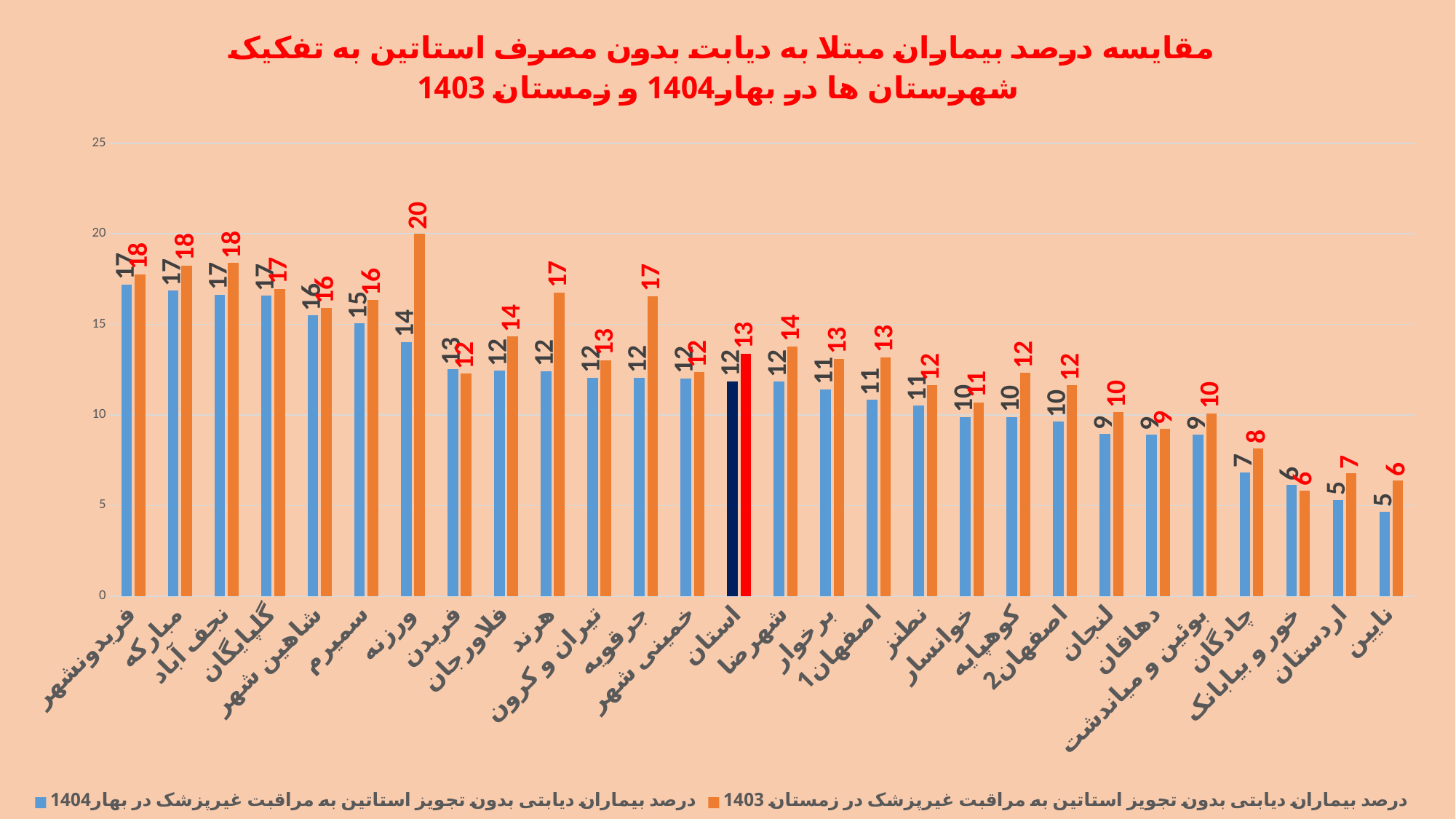

### Chart: مقایسه درصد بیماران مبتلا به دیابت بدون مصرف استاتین به تفکیک شهرستان ها در بهار1404 و زمستان 1403

| Category | درصد بیماران دیابتی بدون تجویز استاتین به مراقبت غیرپزشک در بهار1404 | درصد بیماران دیابتی بدون تجویز استاتین به مراقبت غیرپزشک در زمستان 1403 |
|---|---|---|
| فریدونشهر | 17.19 | 17.763679619349723 |
| مبارکه | 16.86 | 18.249479011610596 |
| نجف آباد | 16.65 | 18.392557572060394 |
| گلپایگان | 16.58 | 16.962025316455694 |
| شاهین شهر | 15.5 | 15.89310829817159 |
| سمیرم | 15.05 | 16.343490304709142 |
| ورزنه | 14.03 | 20.0 |
| فریدن | 12.52 | 12.280701754385964 |
| فلاورجان | 12.45 | 14.329384791746275 |
| هرند | 12.42 | 16.755793226381464 |
| تیران و کرون | 12.06 | 13.013956997359488 |
| جرقویه | 12.06 | 16.567036720751492 |
| خمینی شهر | 12.03 | 12.355726546315477 |
| استان | 11.85 | 13.378217559943584 |
| شهرضا | 11.84 | 13.786531130876748 |
| برخوار | 11.42 | 13.097284290134068 |
| اصفهان1 | 10.84 | 13.19438311401572 |
| نطنز | 10.51 | 11.631663974151857 |
| خوانسار | 9.89 | 10.688259109311742 |
| کوهپایه | 9.88 | 12.316715542521994 |
| اصفهان2 | 9.62 | 11.645002241147468 |
| لنجان | 8.95 | 10.150622134905042 |
| دهاقان | 8.91 | 9.213323883770377 |
| بوئین و میاندشت | 8.91 | 10.084033613445378 |
| چادگان | 6.84 | 8.155186064924782 |
| خور و بیابانک | 6.14 | 5.822550831792976 |
| اردستان | 5.3 | 6.766325727773406 |
| نایین | 4.66 | 6.36182902584493 |